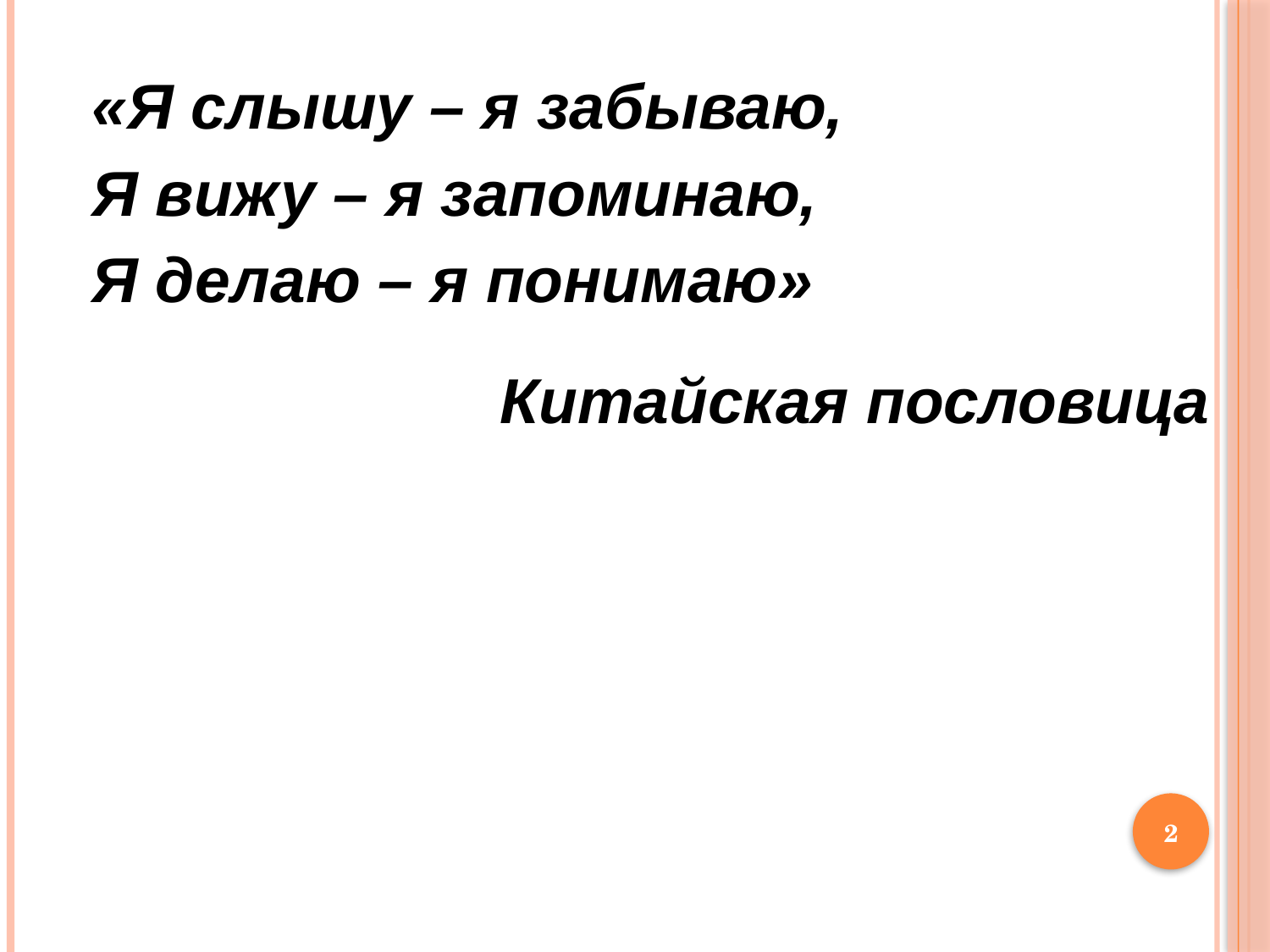

«Я слышу – я забываю,
Я вижу – я запоминаю,
Я делаю – я понимаю»

Китайская пословица

2